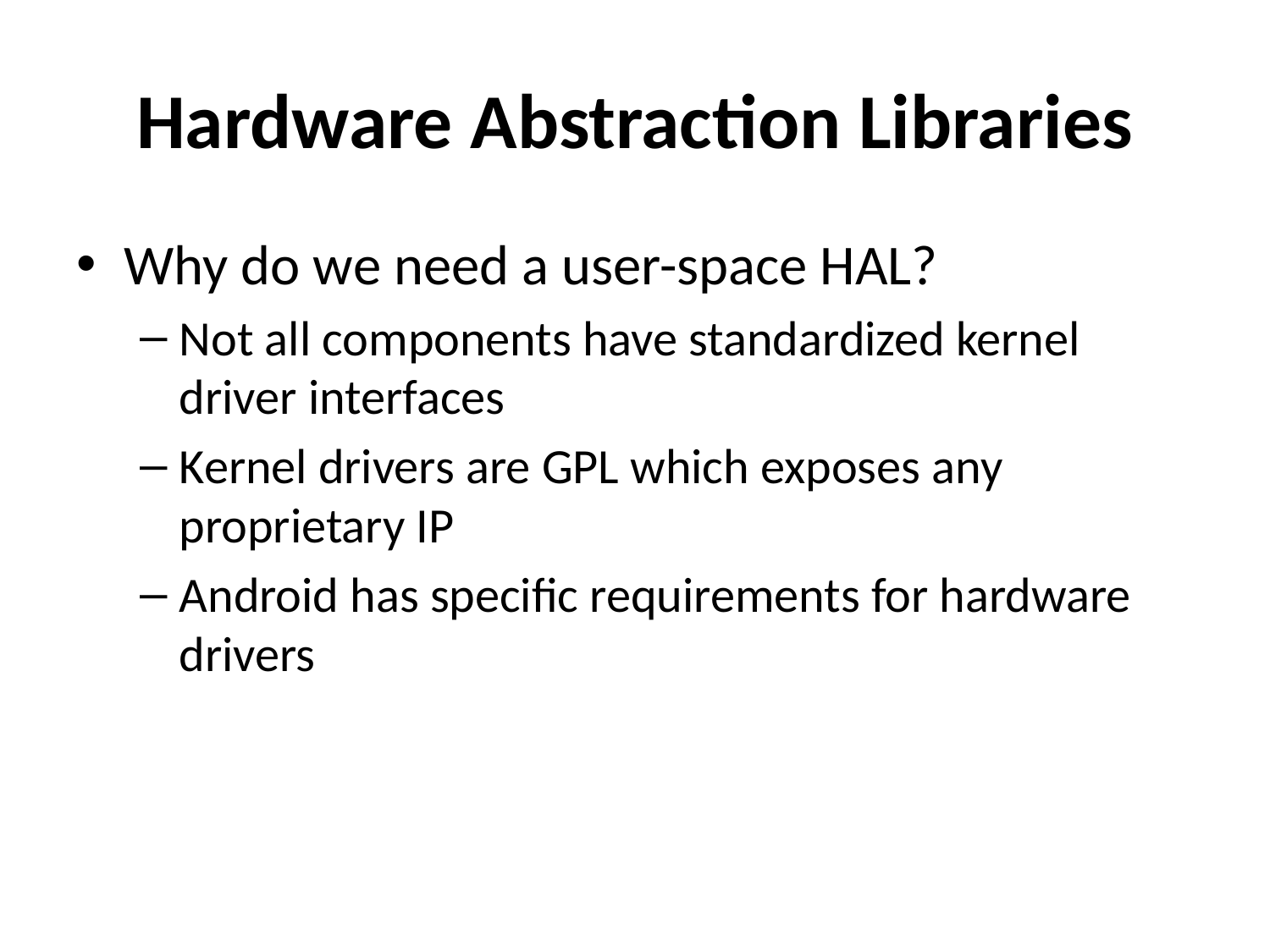

# Hardware Abstraction Libraries
Why do we need a user-space HAL?
Not all components have standardized kernel driver interfaces
Kernel drivers are GPL which exposes any proprietary IP
Android has specific requirements for hardware drivers